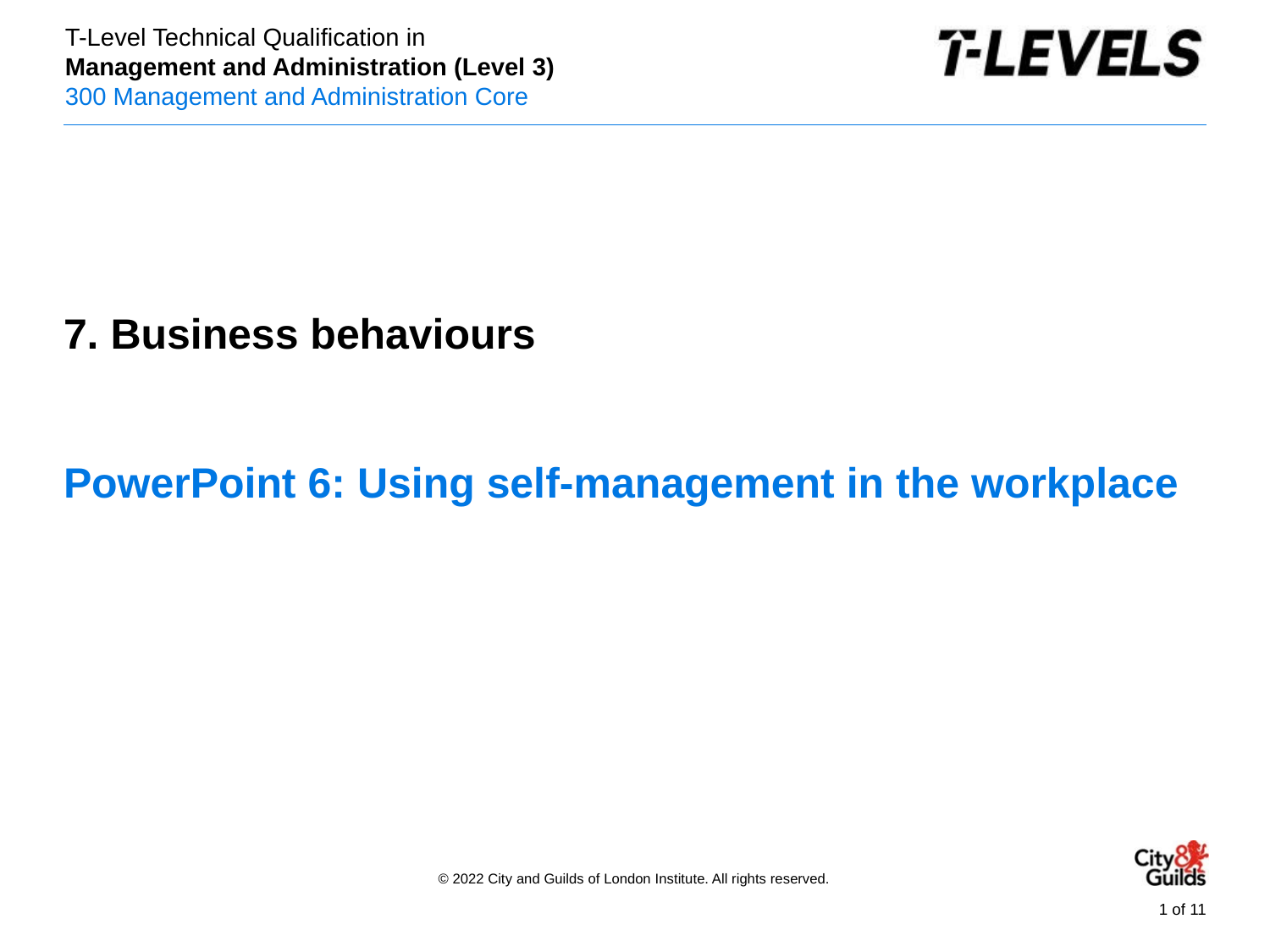

PowerPoint presentation
7. Business behaviours

# PowerPoint 6: Using self-management in the workplace